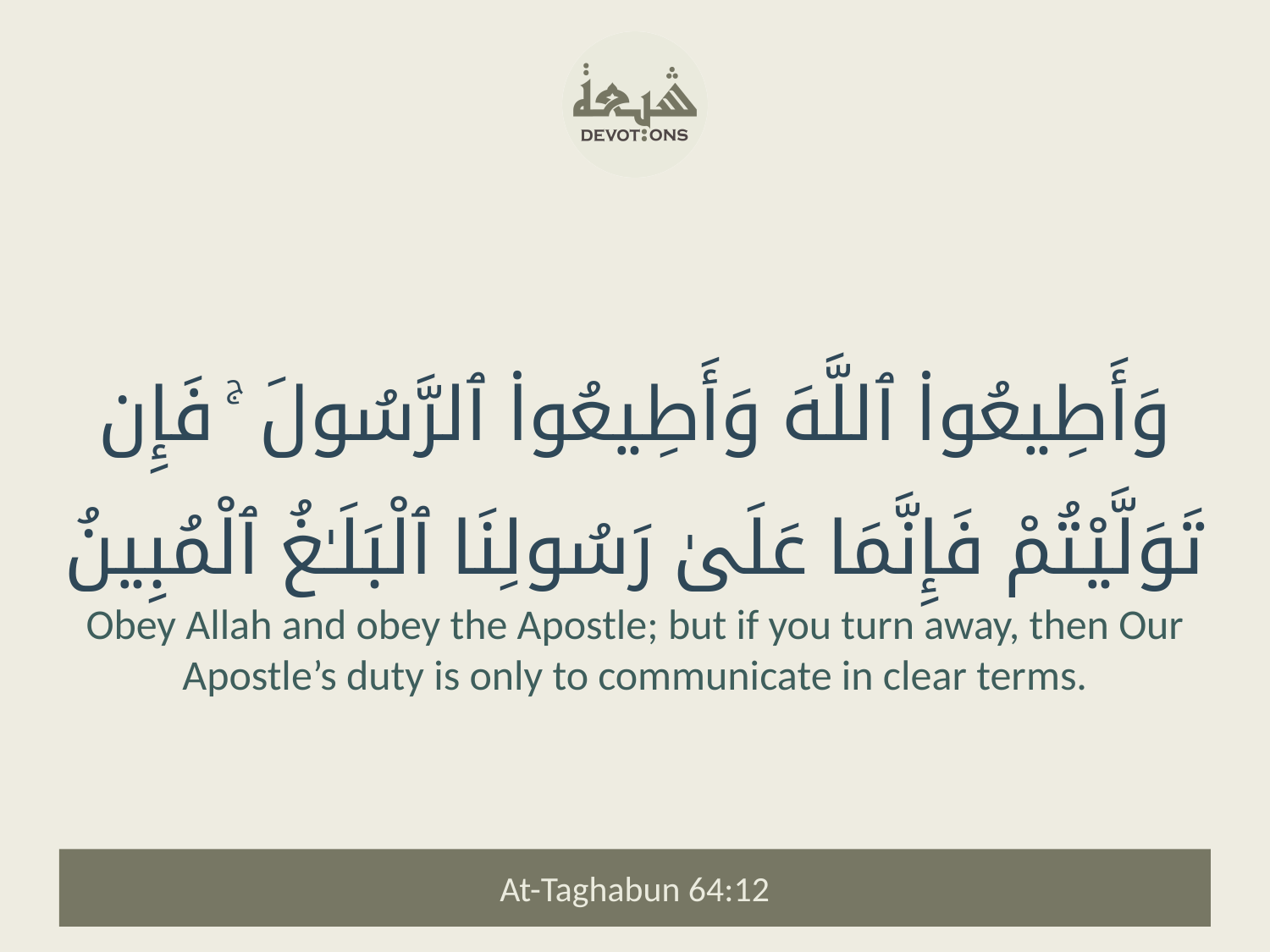

وَأَطِيعُوا۟ ٱللَّهَ وَأَطِيعُوا۟ ٱلرَّسُولَ ۚ فَإِن تَوَلَّيْتُمْ فَإِنَّمَا عَلَىٰ رَسُولِنَا ٱلْبَلَـٰغُ ٱلْمُبِينُ
Obey Allah and obey the Apostle; but if you turn away, then Our Apostle’s duty is only to communicate in clear terms.
At-Taghabun 64:12